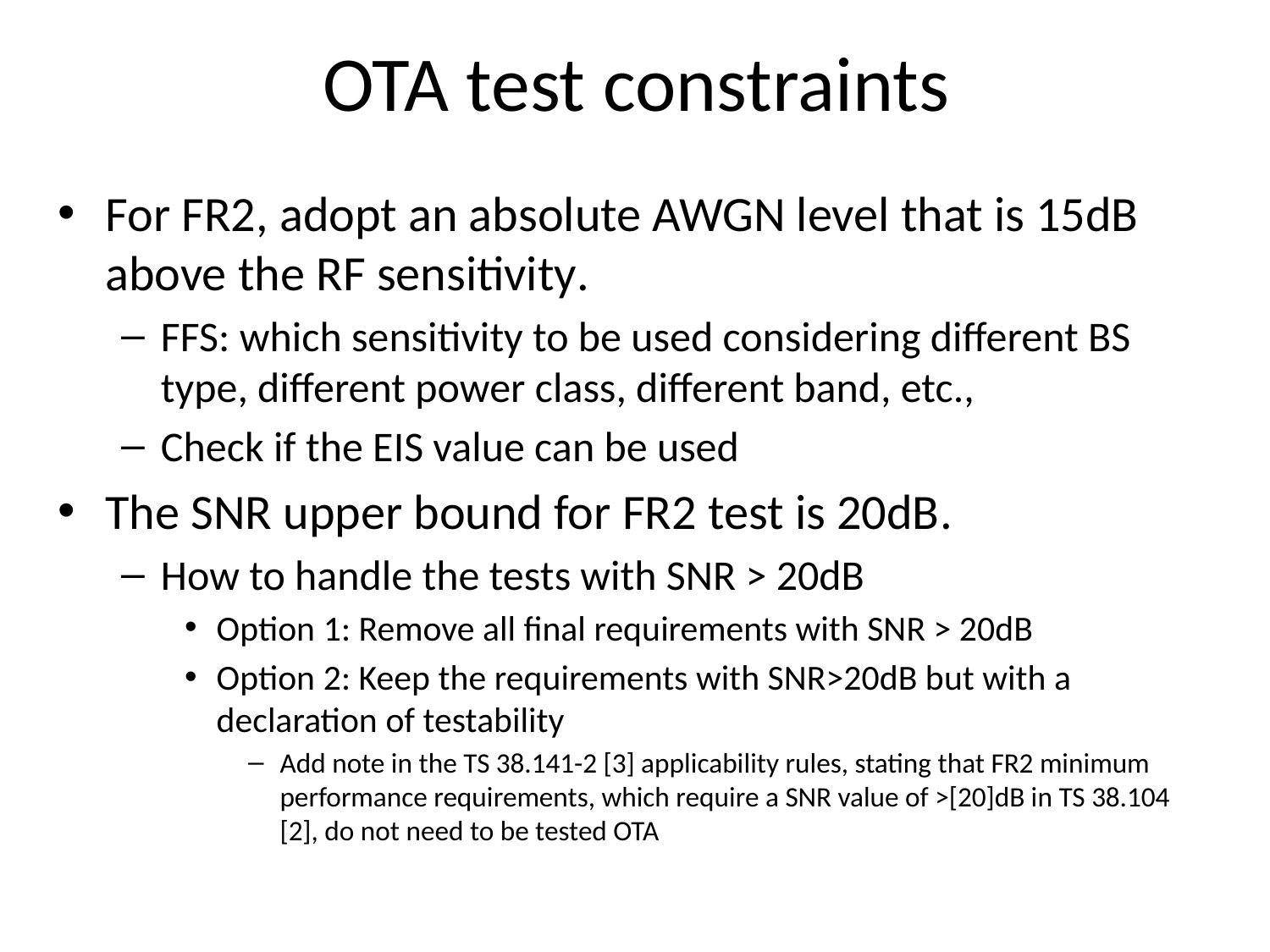

# OTA test constraints
For FR2, adopt an absolute AWGN level that is 15dB above the RF sensitivity.
FFS: which sensitivity to be used considering different BS type, different power class, different band, etc.,
Check if the EIS value can be used
The SNR upper bound for FR2 test is 20dB.
How to handle the tests with SNR > 20dB
Option 1: Remove all final requirements with SNR > 20dB
Option 2: Keep the requirements with SNR>20dB but with a declaration of testability
Add note in the TS 38.141-2 [3] applicability rules, stating that FR2 minimum performance requirements, which require a SNR value of >[20]dB in TS 38.104 [2], do not need to be tested OTA